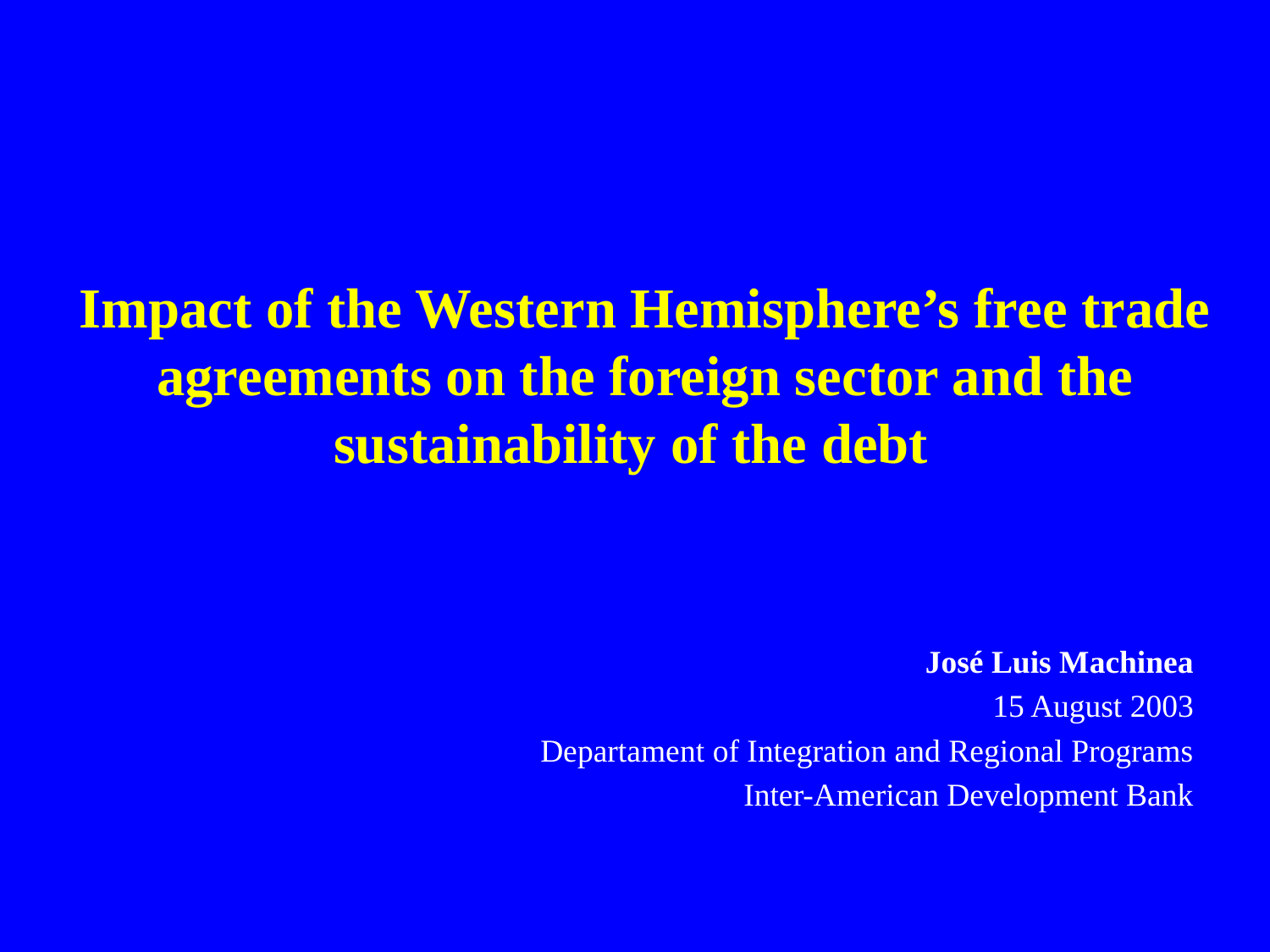

# Impact of the Western Hemisphere’s free trade agreements on the foreign sector and the sustainability of the debt
José Luis Machinea
15 August 2003
Departament of Integration and Regional Programs
Inter-American Development Bank